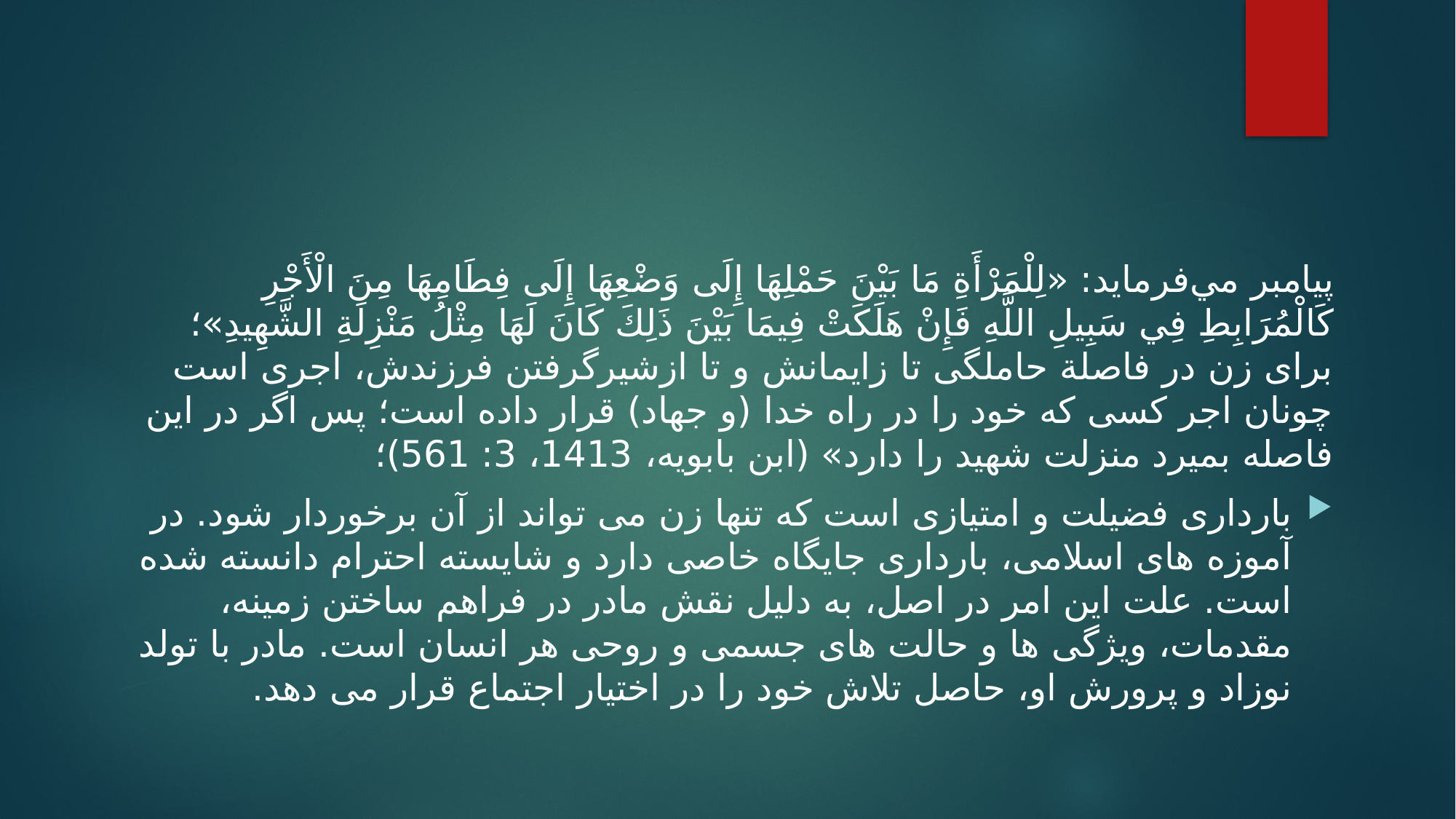

#
پیامبر مي‌فرمايد: «لِلْمَرْأَةِ مَا بَيْنَ حَمْلِهَا إِلَى وَضْعِهَا إِلَى فِطَامِهَا مِنَ الْأَجْرِ كَالْمُرَابِطِ فِي سَبِيلِ اللَّهِ فَإِنْ هَلَكَتْ فِيمَا بَيْنَ ذَلِكَ كَانَ لَهَا مِثْلُ مَنْزِلَةِ الشَّهِيدِ»؛ براى زن در فاصلة حاملگى تا زايمانش و تا ازشيرگرفتن فرزندش، اجرى است چونان اجر كسى كه خود را در راه خدا (و جهاد) قرار داده است؛ پس اگر در اين فاصله بميرد منزلت شهيد را دارد» (ابن بابويه، 1413، 3: 561)؛
بارداری فضیلت و امتیازی است که تنها زن می تواند از آن برخوردار شود. در آموزه های اسلامی، بارداری جایگاه خاصی دارد و شایسته احترام دانسته شده است. علت این امر در اصل، به دلیل نقش مادر در فراهم ساختن زمینه، مقدمات، ویژگی ها و حالت های جسمی و روحی هر انسان است. مادر با تولد نوزاد و پرورش او، حاصل تلاش خود را در اختیار اجتماع قرار می دهد.